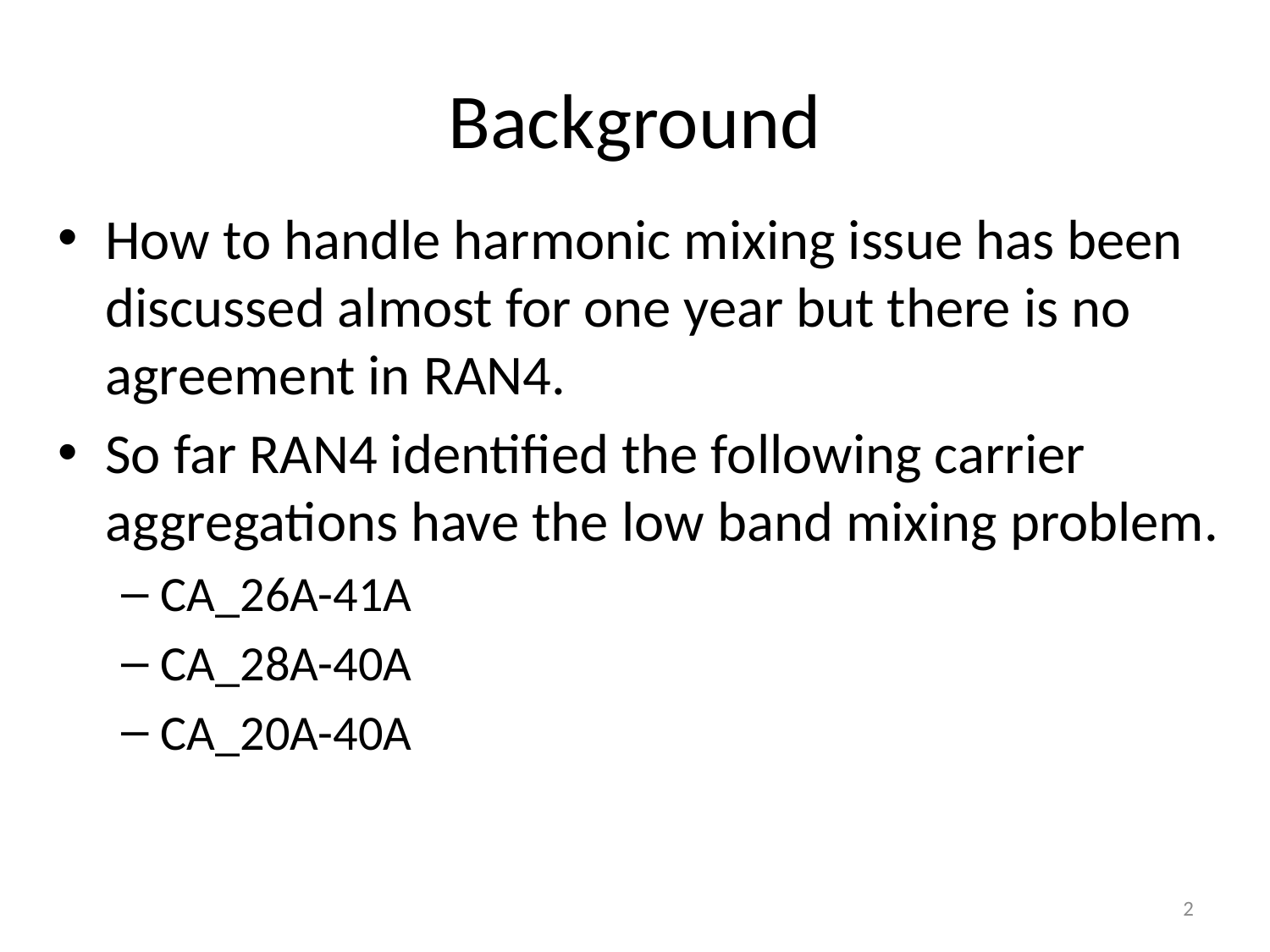

# Background
How to handle harmonic mixing issue has been discussed almost for one year but there is no agreement in RAN4.
So far RAN4 identified the following carrier aggregations have the low band mixing problem.
CA_26A-41A
CA_28A-40A
CA_20A-40A
2